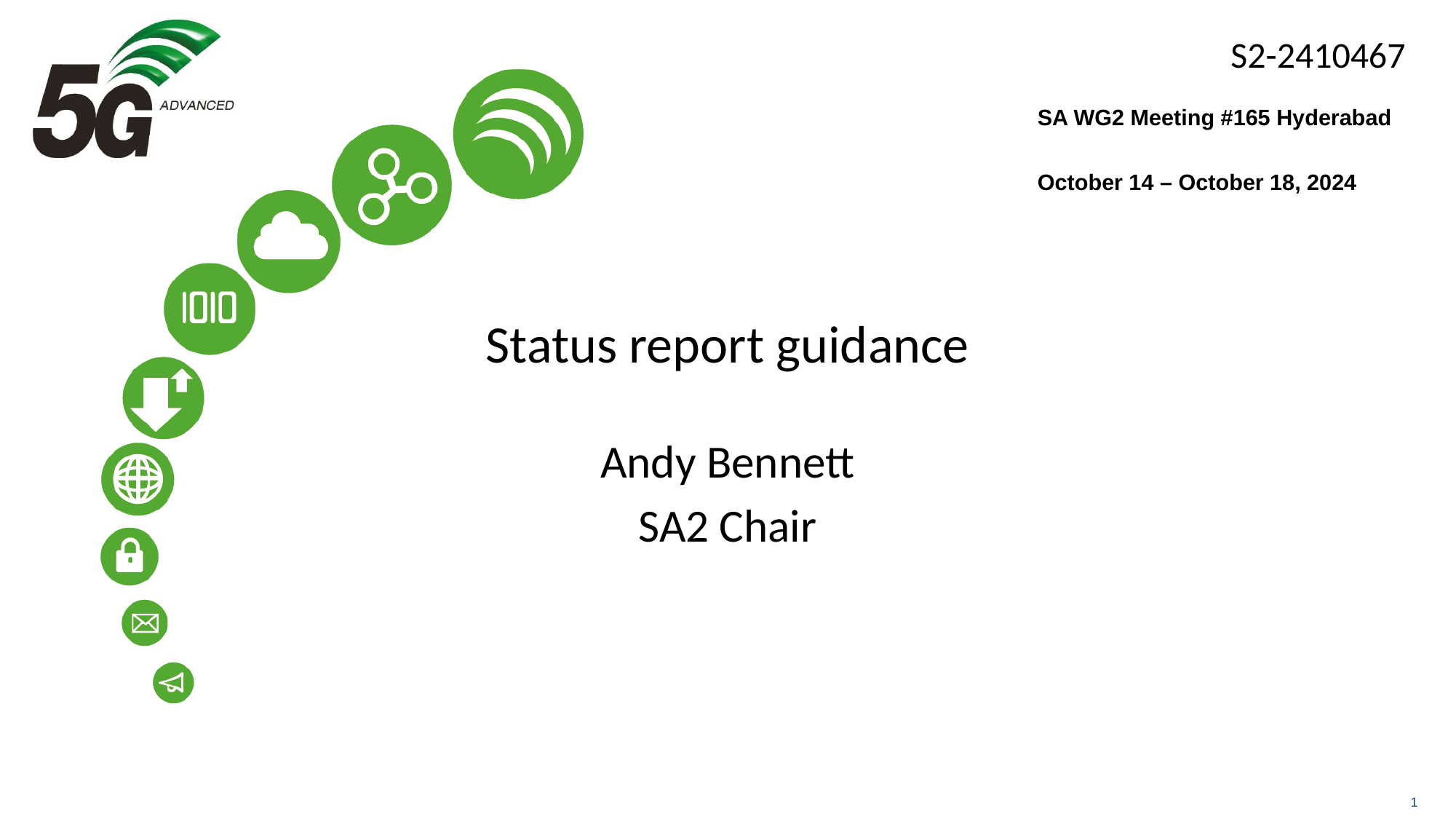

SA WG2 Meeting #165 Hyderabad
October 14 – October 18, 2024
# Status report guidance
Andy Bennett
SA2 Chair